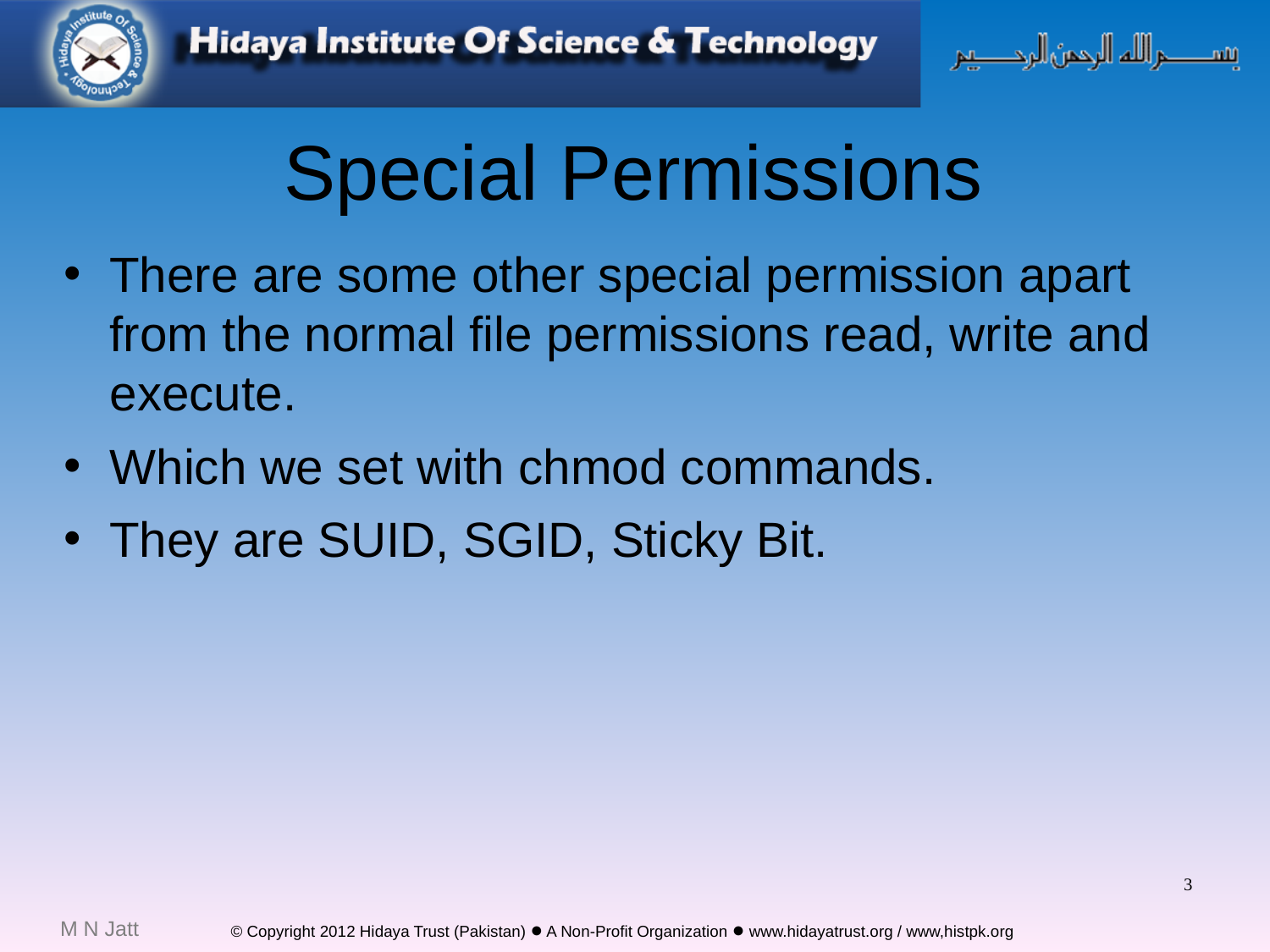

# Special Permissions
There are some other special permission apart from the normal file permissions read, write and execute.
Which we set with chmod commands.
They are SUID, SGID, Sticky Bit.
3